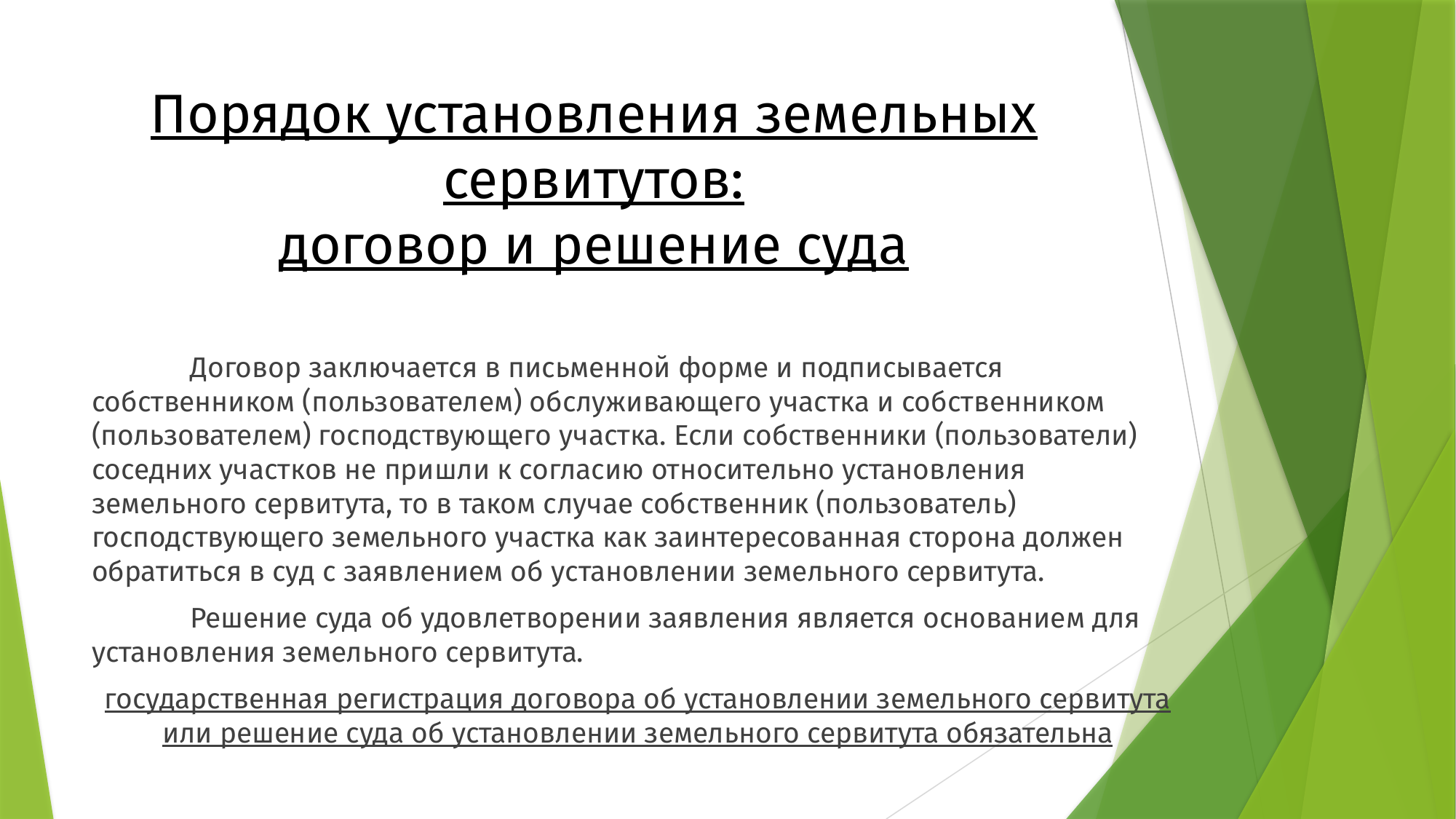

# Порядок установления земельных сервитутов: договор и решение суда

Договор заключается в письменной форме и подписывается собственником (пользователем) обслуживающего участка и собственником (пользователем) господствующего участка. Если собственники (пользователи) соседних участков не пришли к согласию относительно установления земельного сервитута, то в таком случае собственник (пользователь) господствующего земельного участка как заинтересованная сторона должен обратиться в суд с заявлением об установлении земельного сервитута.
Решение суда об удовлетворении заявления является основанием для установления земельного сервитута.
государственная регистрация договора об установлении земельного сервитута или решение суда об установлении земельного сервитута обязательна